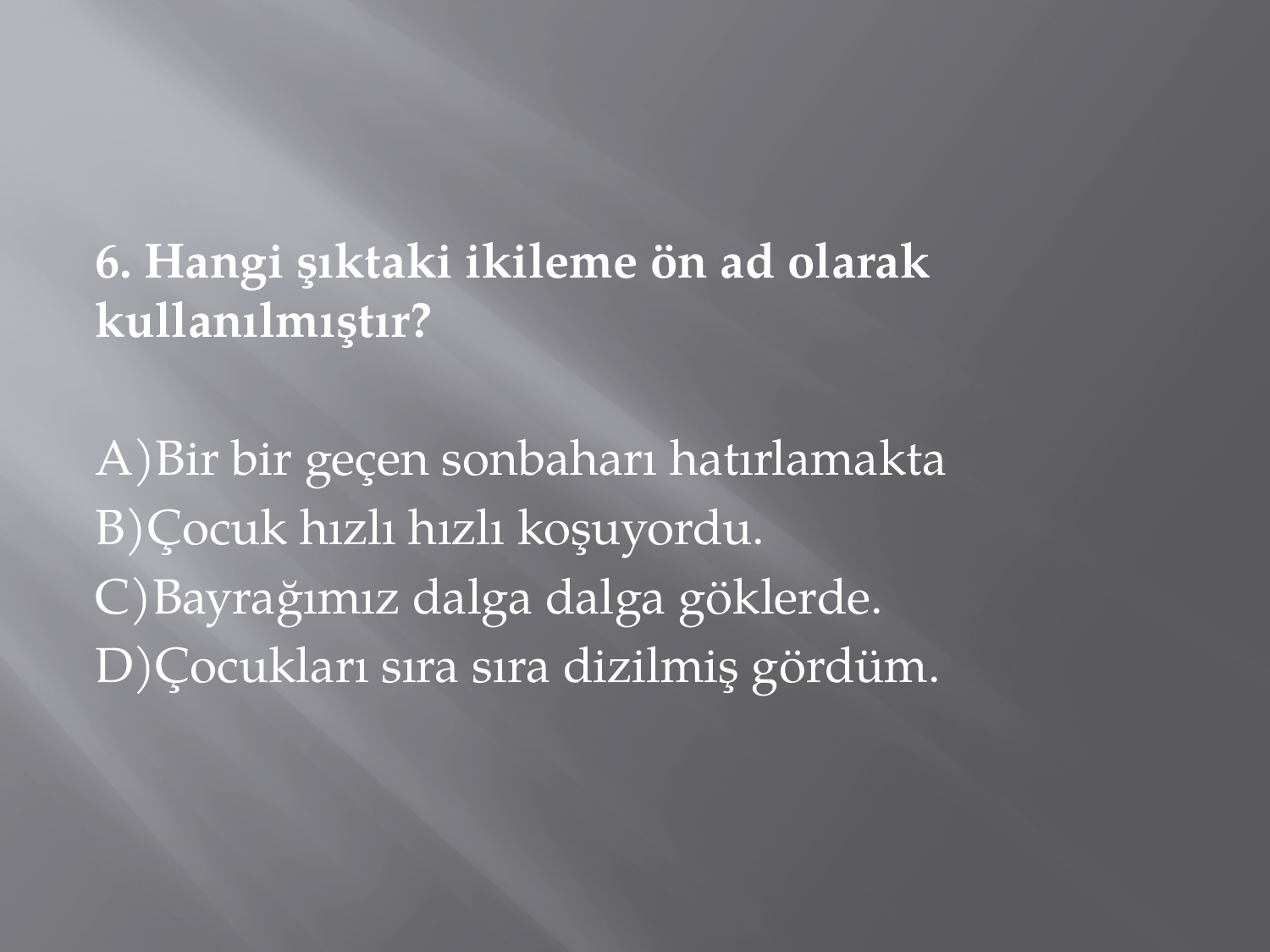

6. Hangi şıktaki ikileme ön ad olarak kullanılmıştır?

A)Bir bir geçen sonbaharı hatırlamakta
B)Çocuk hızlı hızlı koşuyordu.
C)Bayrağımız dalga dalga göklerde.
D)Çocukları sıra sıra dizilmiş gördüm.